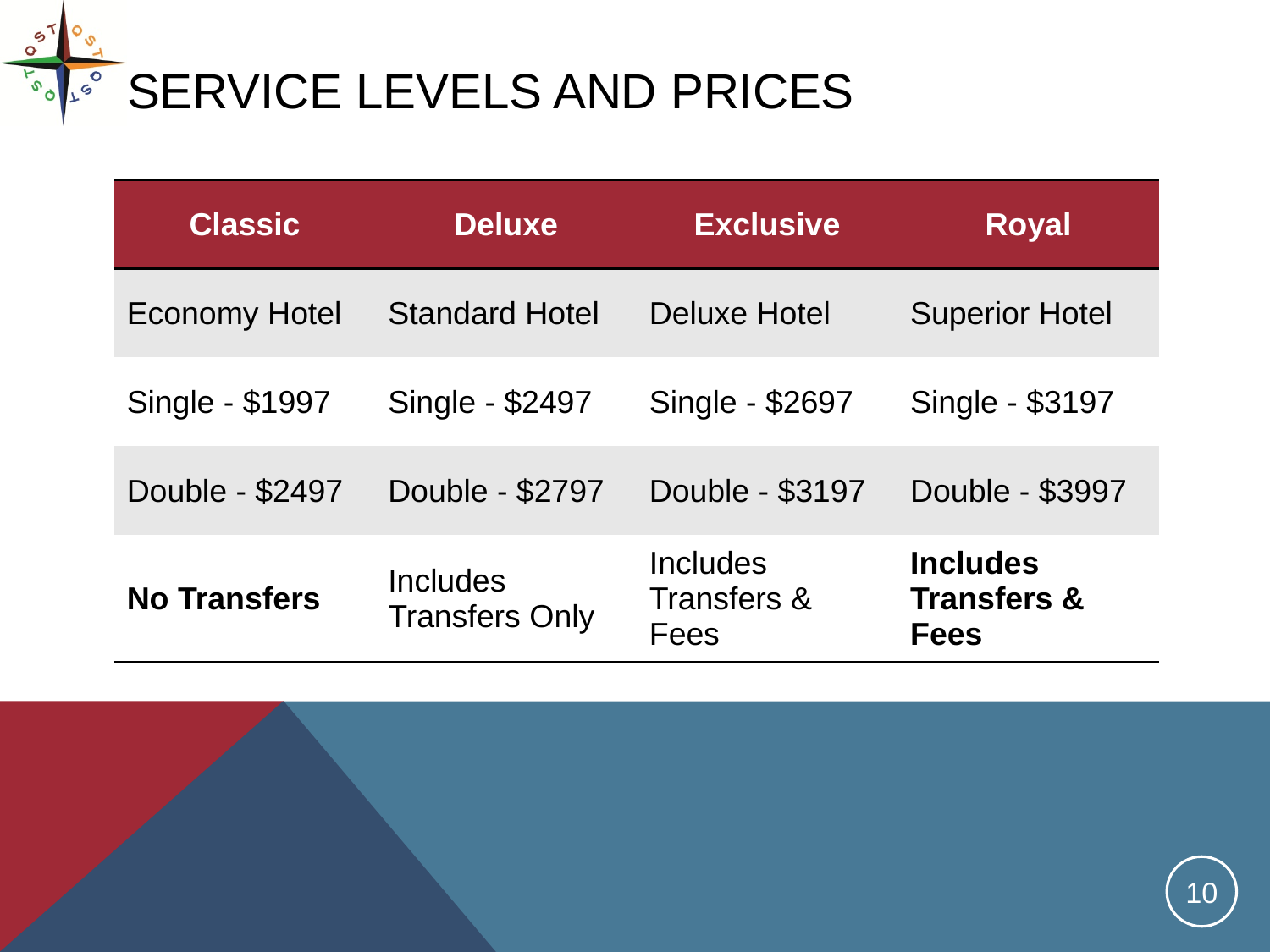

# Service levels and prices
| Classic | Deluxe | Exclusive | Royal |
| --- | --- | --- | --- |
| Economy Hotel | Standard Hotel | Deluxe Hotel | Superior Hotel |
| Single - $1997 | Single - $2497 | Single - $2697 | Single - $3197 |
| Double - $2497 | Double - $2797 | Double - $3197 | Double - $3997 |
| No Transfers | Includes Transfers Only | Includes Transfers & Fees | Includes Transfers & Fees |
10